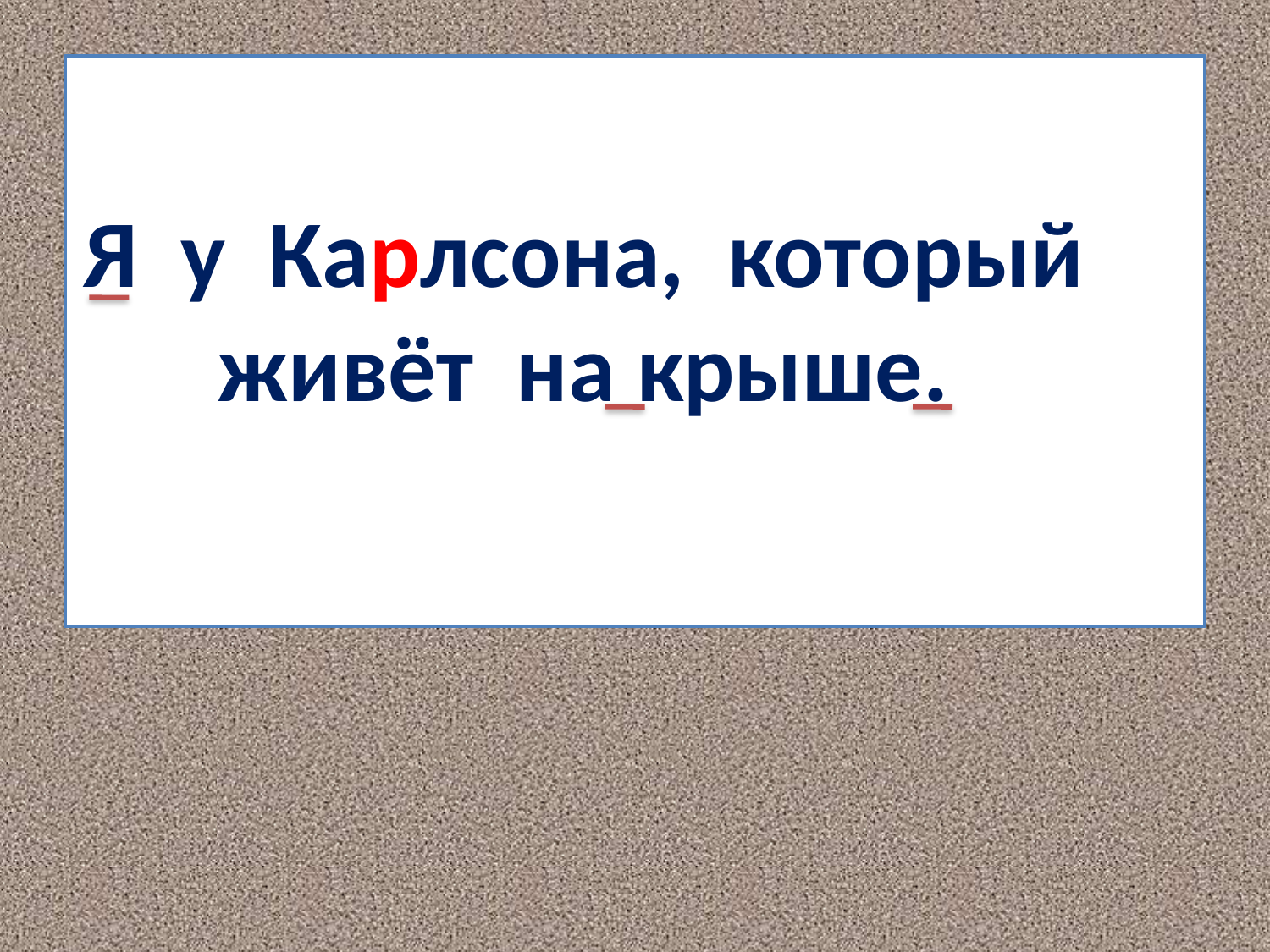

Я  у  Карлсона,  который
живёт  на крыше.